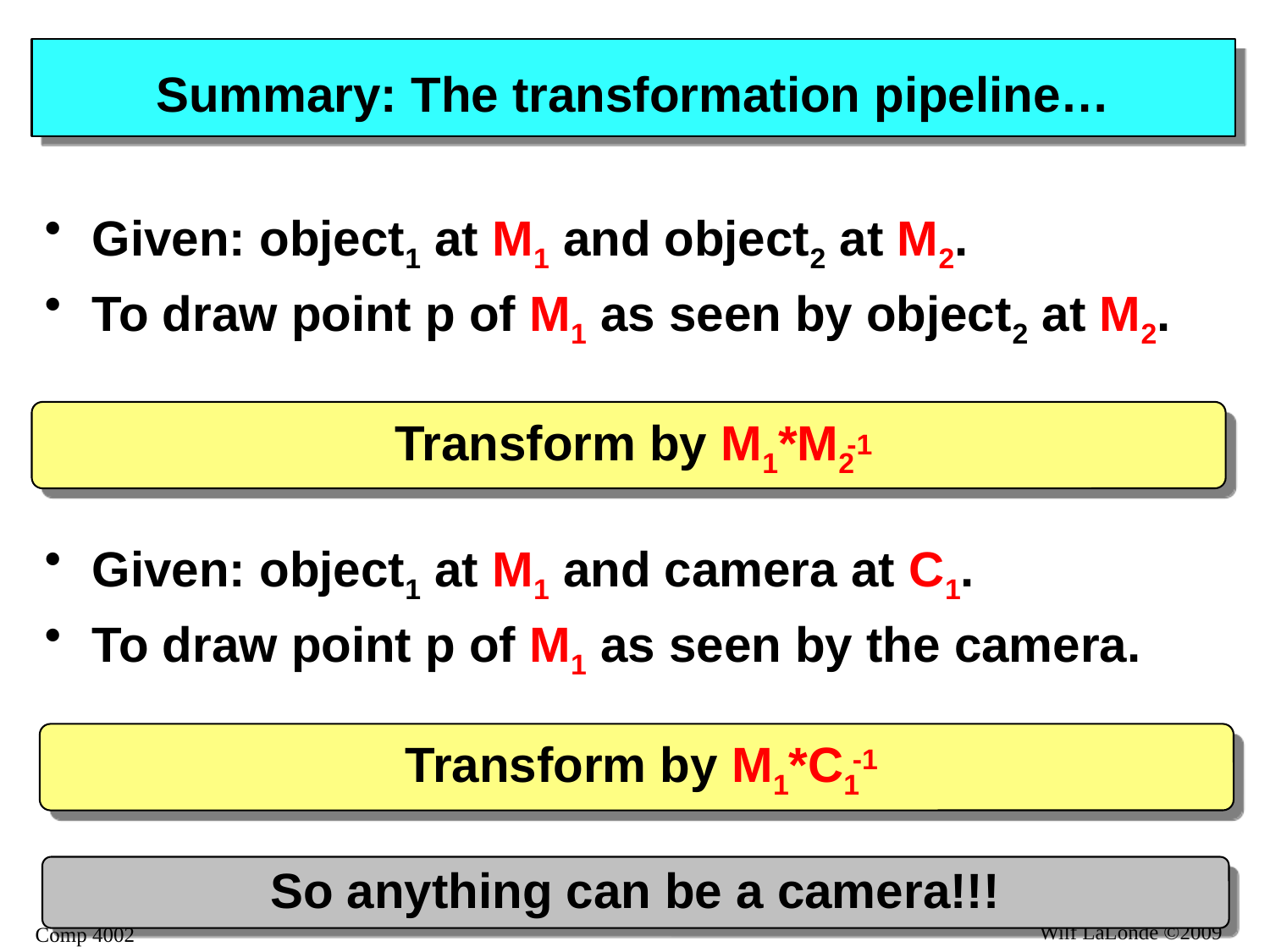

# Summary: The transformation pipeline…
Given: object1 at M1 and object2 at M2.
To draw point p of M1 as seen by object2 at M2.

-1
Transform by M1*M2
Given: object1 at M1 and camera at C1.
To draw point p of M1 as seen by the camera.

-1
Transform by M1*C1
So anything can be a camera!!!